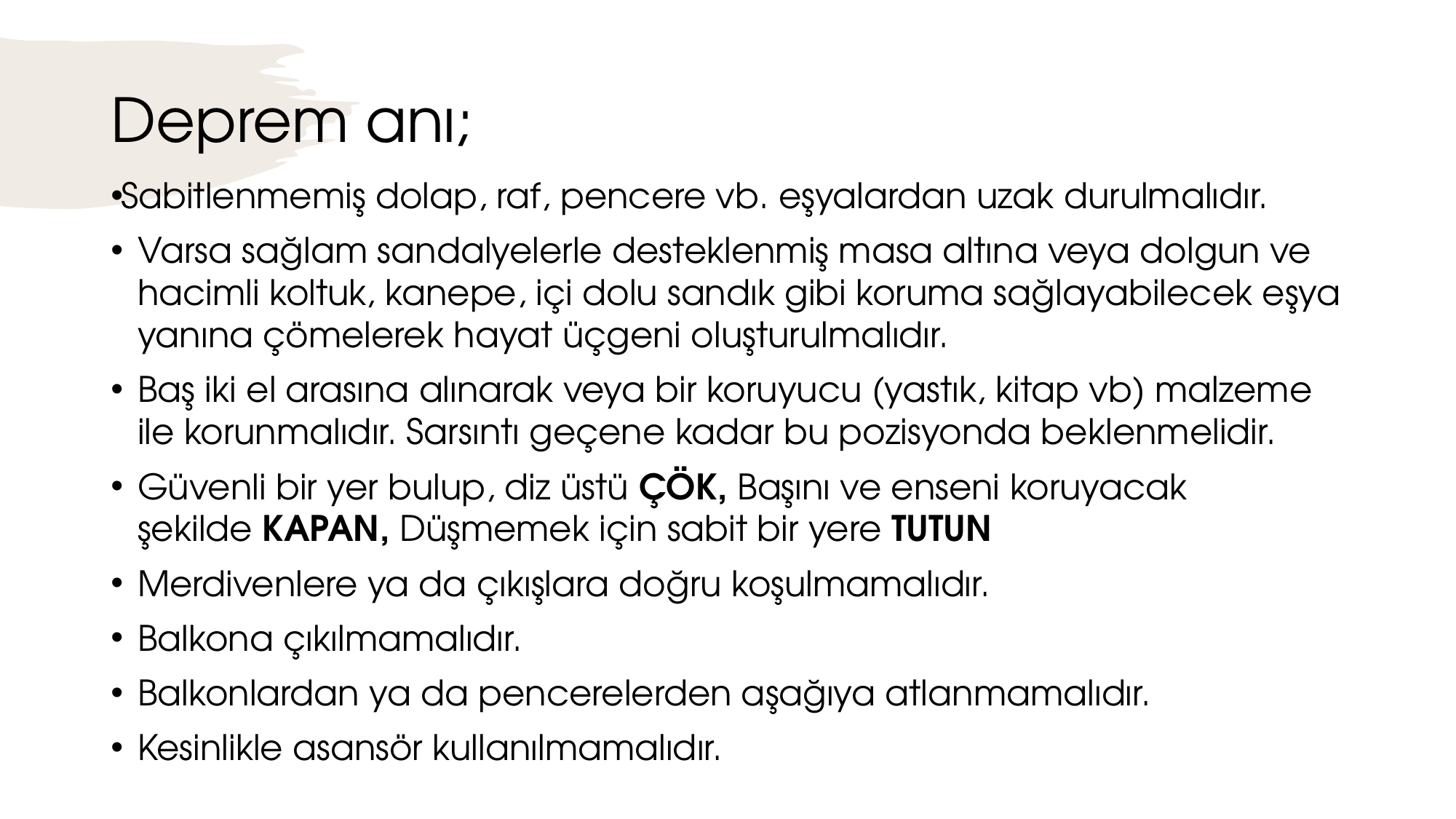

# Deprem anı;
Sabitlenmemiş dolap, raf, pencere vb. eşyalardan uzak durulmalıdır.
Varsa sağlam sandalyelerle desteklenmiş masa altına veya dolgun ve hacimli koltuk, kanepe, içi dolu sandık gibi koruma sağlayabilecek eşya yanına çömelerek hayat üçgeni oluşturulmalıdır.
Baş iki el arasına alınarak veya bir koruyucu (yastık, kitap vb) malzeme ile korunmalıdır. Sarsıntı geçene kadar bu pozisyonda beklenmelidir.
Güvenli bir yer bulup, diz üstü ÇÖK, Başını ve enseni koruyacak şekilde KAPAN, Düşmemek için sabit bir yere TUTUN
Merdivenlere ya da çıkışlara doğru koşulmamalıdır.
Balkona çıkılmamalıdır.
Balkonlardan ya da pencerelerden aşağıya atlanmamalıdır.
Kesinlikle asansör kullanılmamalıdır.